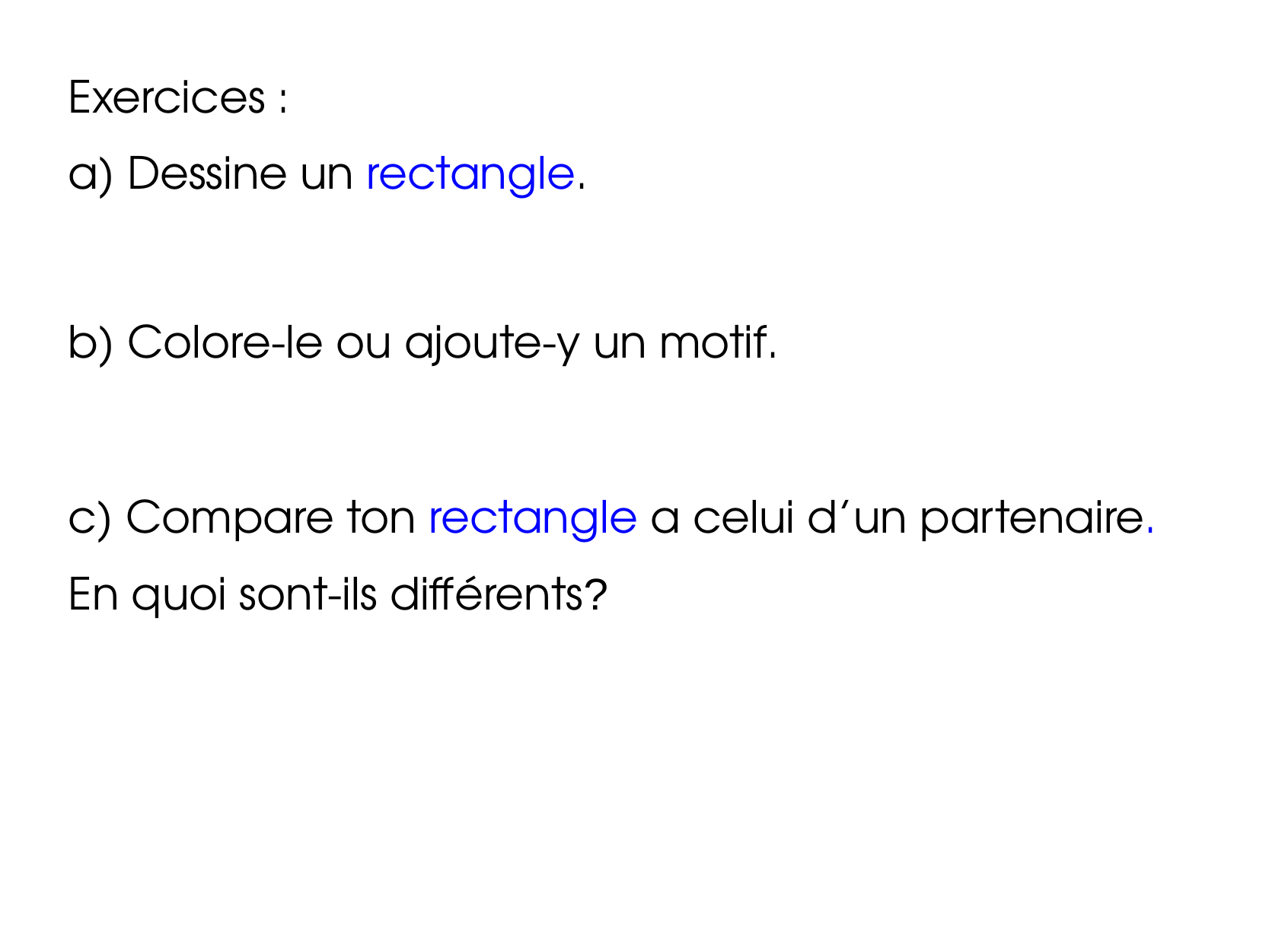

Exercices :
a) Dessine un rectangle.
b) Colore-le ou ajoute-y un motif.
c) Compare ton rectangle a celui d’un partenaire.
En quoi sont-ils différents?